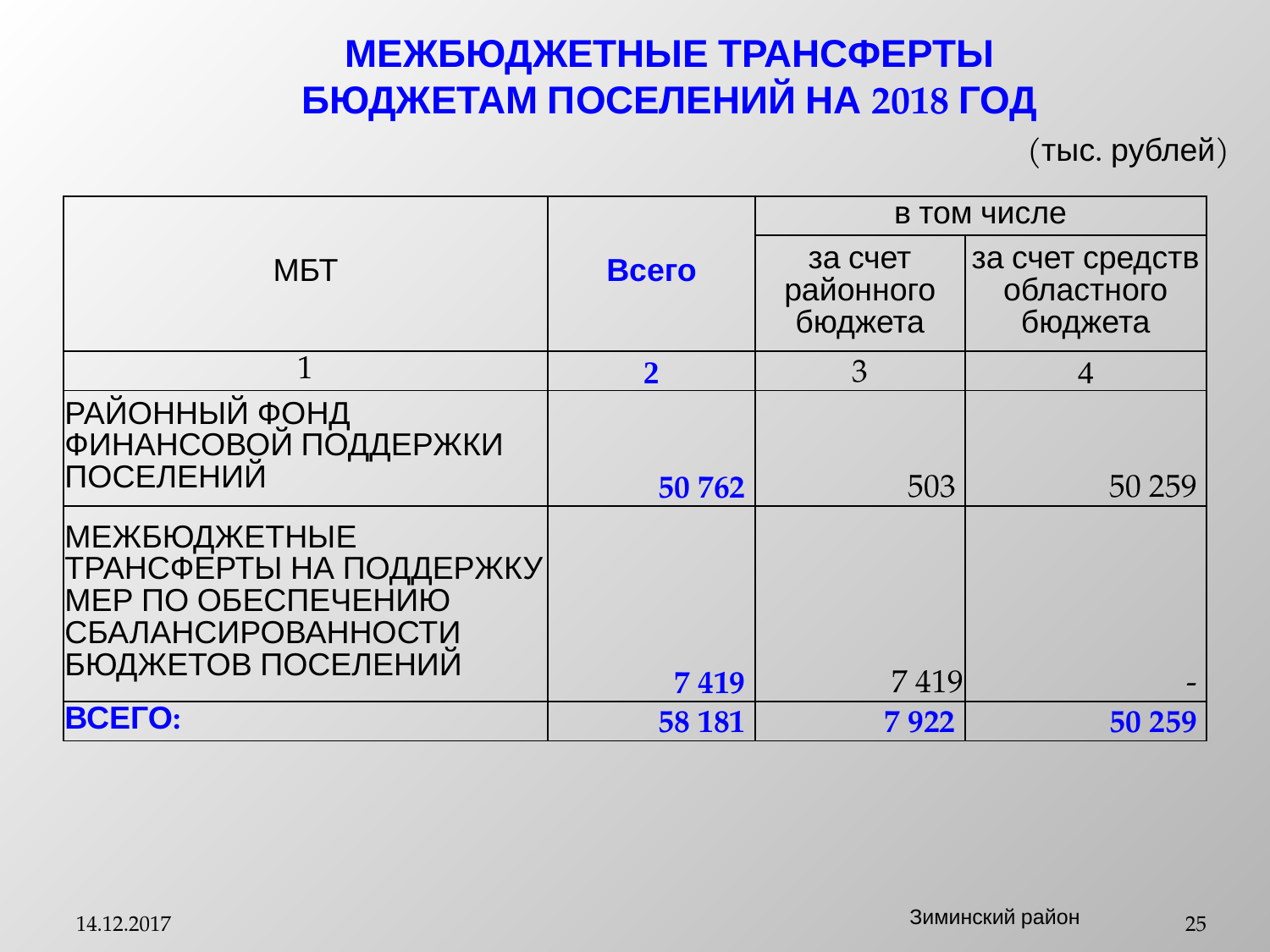

МЕЖБЮДЖЕТНЫЕ ТРАНСФЕРТЫ
БЮДЖЕТАМ ПОСЕЛЕНИЙ НА 2018 ГОД

(тыс. рублей)
| МБТ | Всего | в том числе |  |
| --- | --- | --- | --- |
|  |  | за счет районного бюджета | за счет средств областного бюджета |
| 1 | 2 | 3 | 4 |
| РАЙОННЫЙ ФОНД ФИНАНСОВОЙ ПОДДЕРЖКИ ПОСЕЛЕНИЙ | 50 762 | 503 | 50 259 |
| МЕЖБЮДЖЕТНЫЕ ТРАНСФЕРТЫ НА ПОДДЕРЖКУ МЕР ПО ОБЕСПЕЧЕНИЮ СБАЛАНСИРОВАННОСТИ БЮДЖЕТОВ ПОСЕЛЕНИЙ | 7 419 | 7 419 | - |
| ВСЕГО: | 58 181 | 7 922 | 50 259 |
Зиминский район
14.12.2017
25